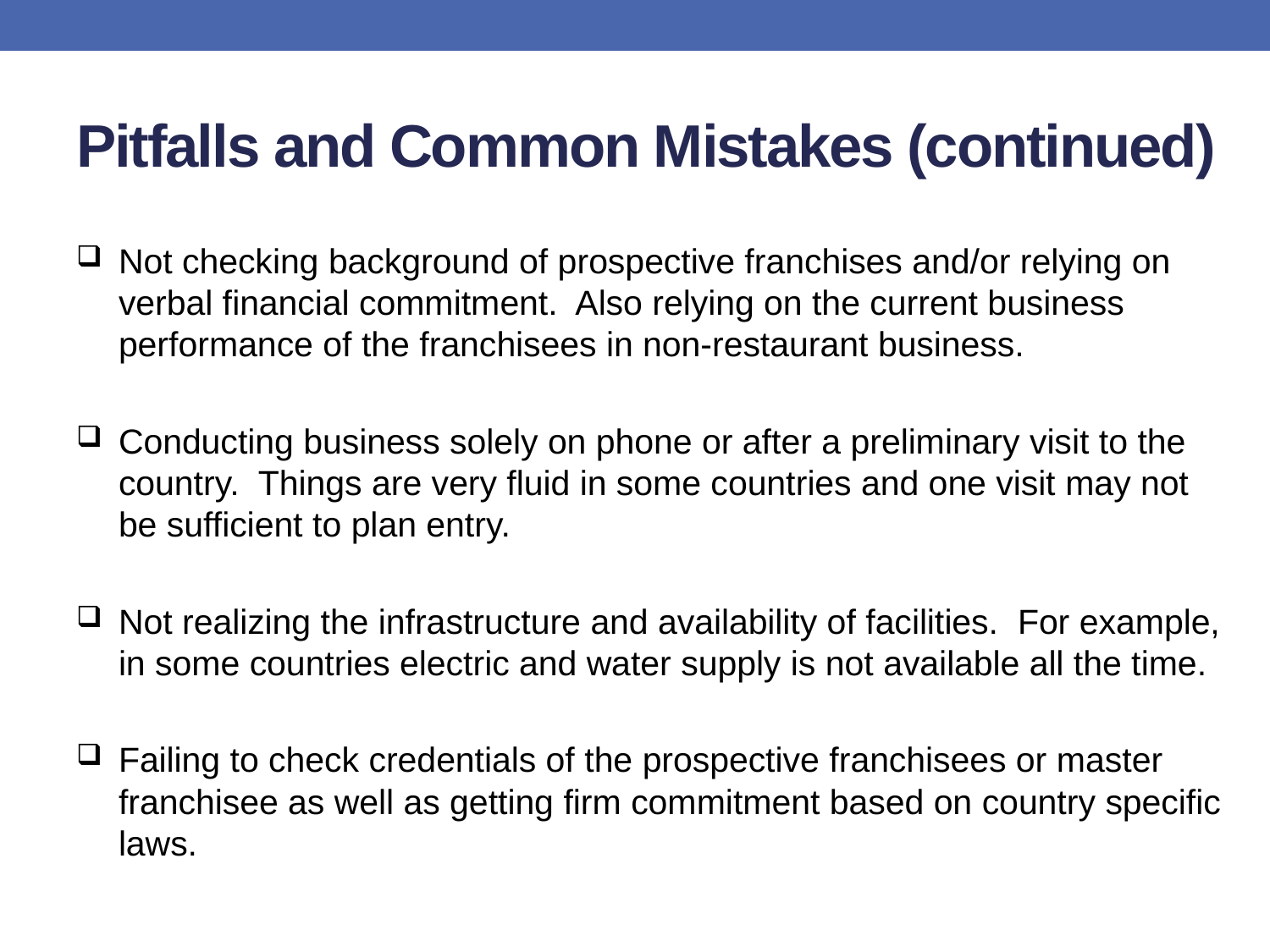

# Pitfalls and Common Mistakes (continued)
Not checking background of prospective franchises and/or relying on verbal financial commitment.  Also relying on the current business performance of the franchisees in non-restaurant business.

Conducting business solely on phone or after a preliminary visit to the country.  Things are very fluid in some countries and one visit may not be sufficient to plan entry.

Not realizing the infrastructure and availability of facilities.  For example, in some countries electric and water supply is not available all the time.

Failing to check credentials of the prospective franchisees or master franchisee as well as getting firm commitment based on country specific laws.